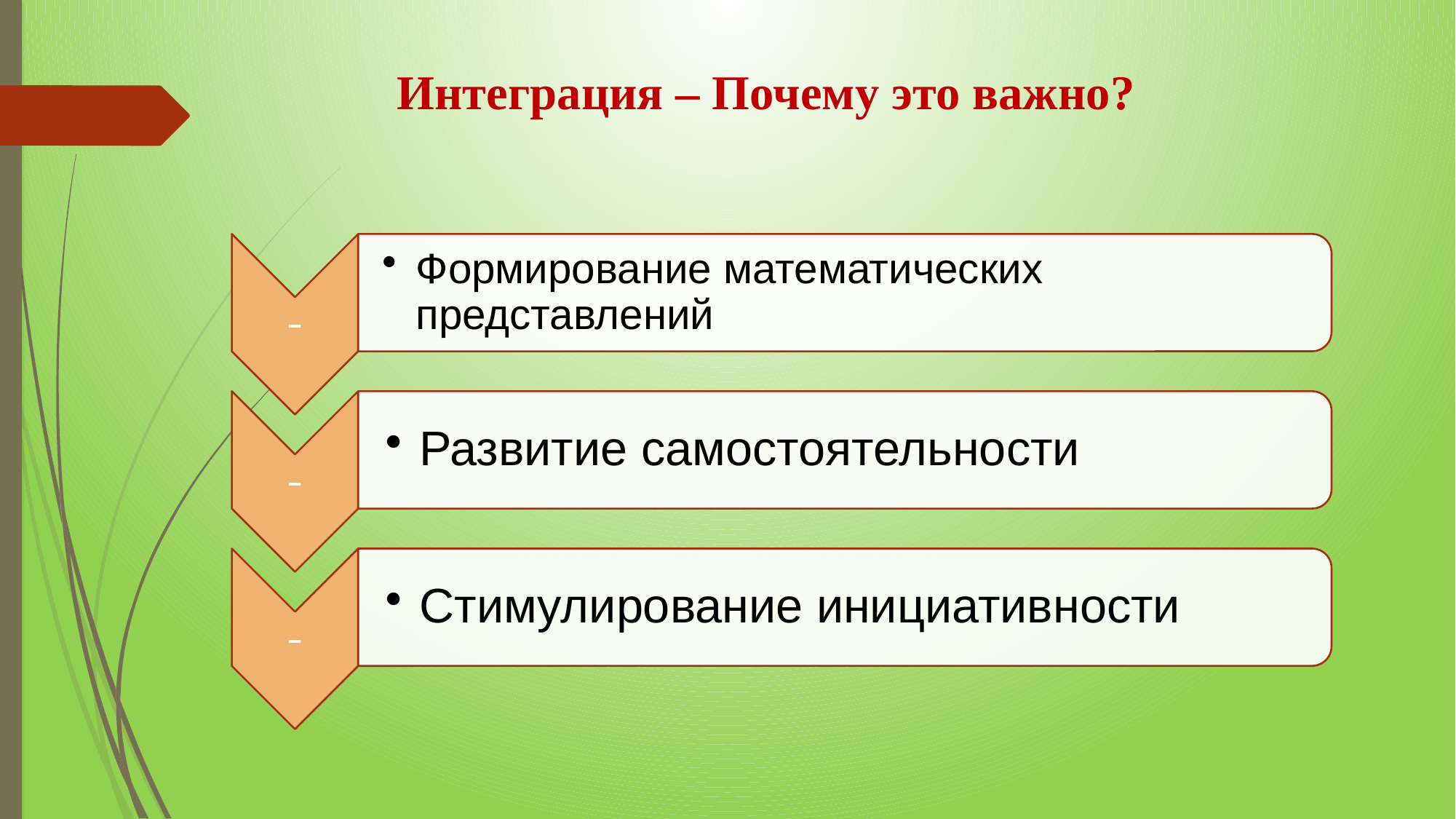

Интеграция – Почему это важно?
-
Формирование математических представлений
-
Развитие самостоятельности
-
Стимулирование инициативности